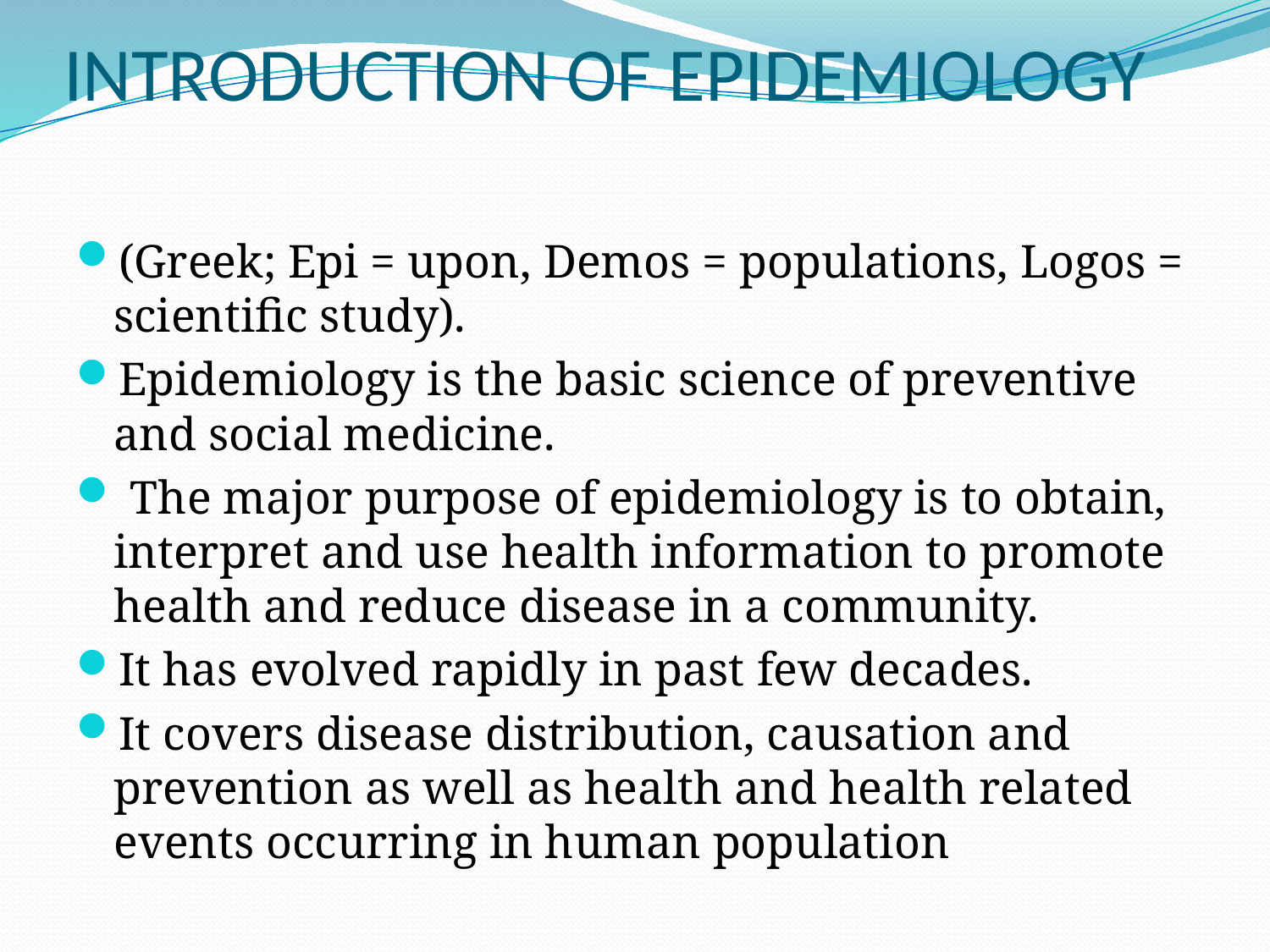

# INTRODUCTION OF EPIDEMIOLOGY
(Greek; Epi = upon, Demos = populations, Logos = scientific study).
Epidemiology is the basic science of preventive  and social medicine.
 The major purpose of epidemiology is to obtain, interpret and use health information to promote health and reduce disease in a community.
It has evolved rapidly in past few decades.
It covers disease distribution, causation and prevention as well as health and health related  events occurring in human population